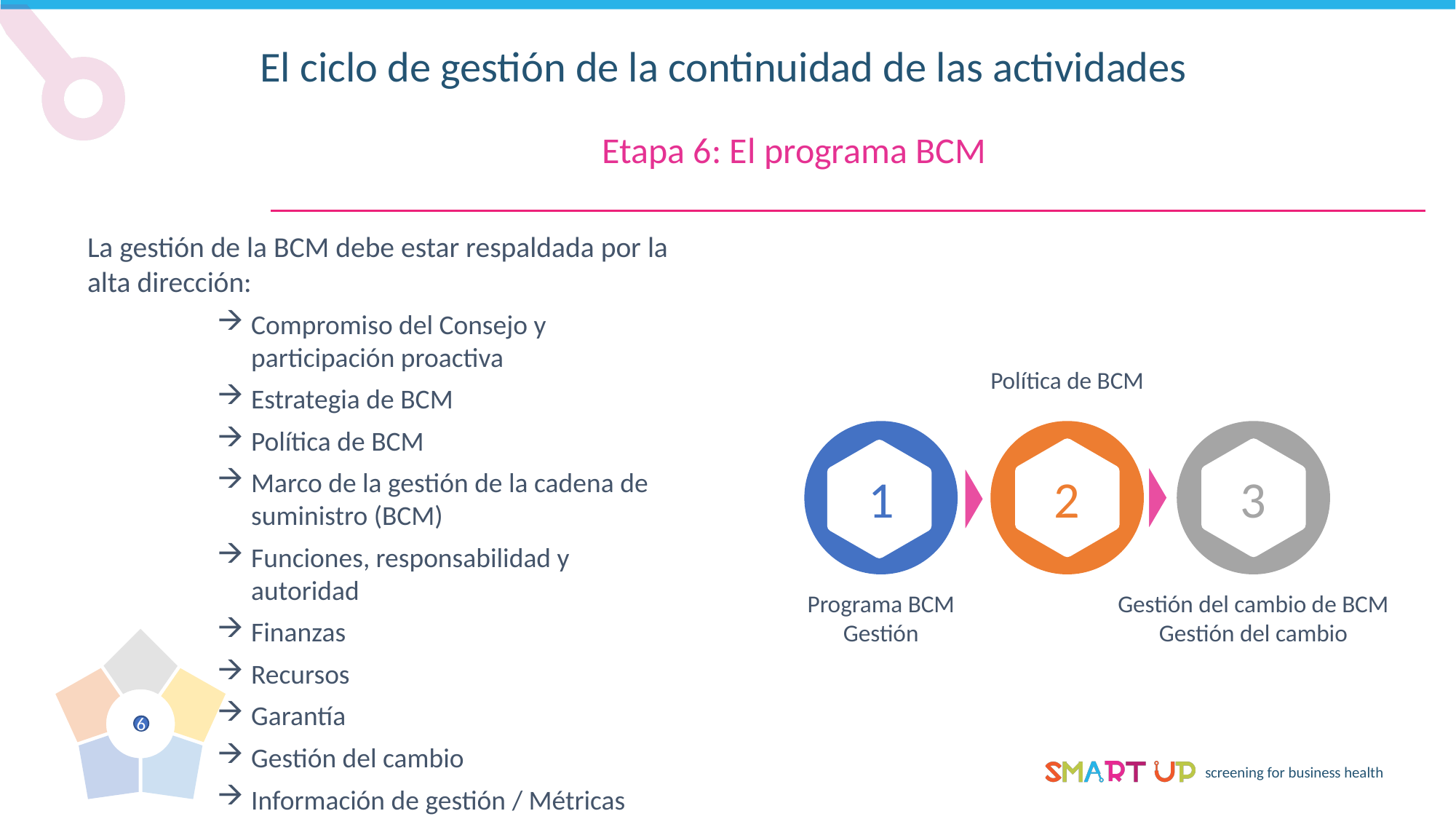

El ciclo de gestión de la continuidad de las actividades
Etapa 6: El programa BCM
La gestión de la BCM debe estar respaldada por la alta dirección:
Compromiso del Consejo y participación proactiva
Estrategia de BCM
Política de BCM
Marco de la gestión de la cadena de suministro (BCM)
Funciones, responsabilidad y autoridad
Finanzas
Recursos
Garantía
Gestión del cambio
Información de gestión / Métricas

Política de BCM

1
2
3

Programa BCM
Gestión
Gestión del cambio de BCM
Gestión del cambio

6